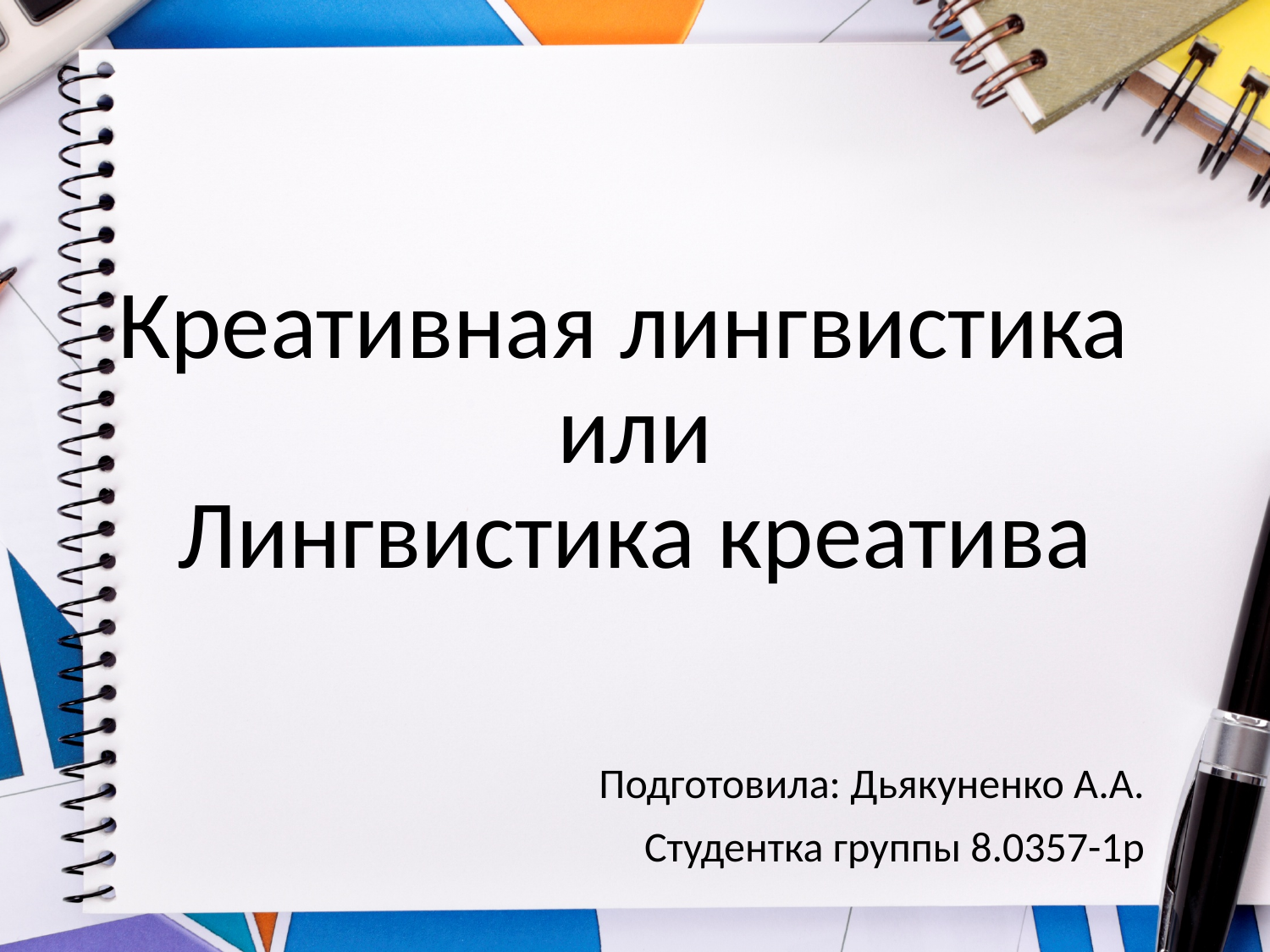

# Креативная лингвистика или Лингвистика креатива
Подготовила: Дьякуненко А.А.
Студентка группы 8.0357-1р